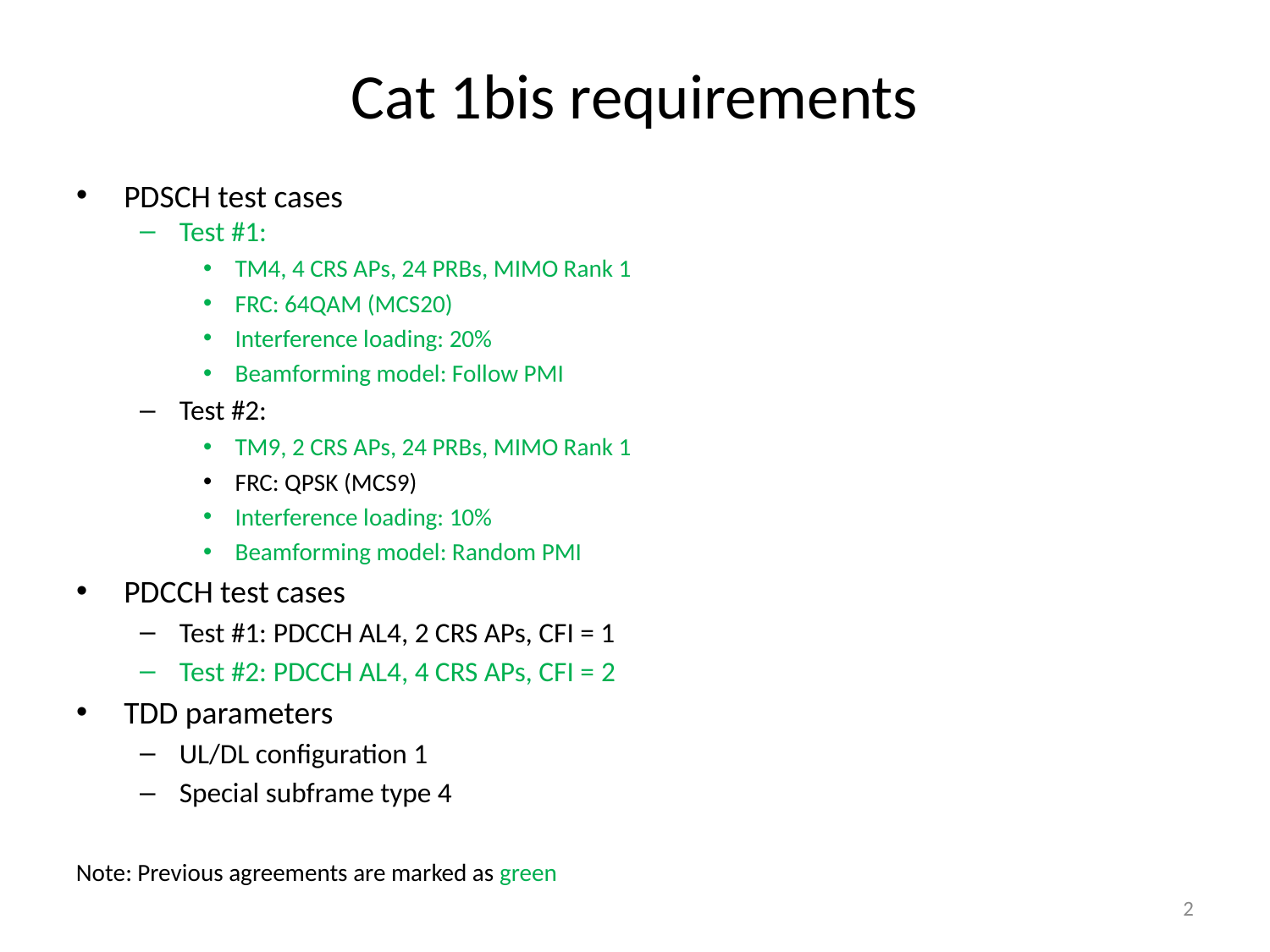

# Cat 1bis requirements
PDSCH test cases
Test #1:
TM4, 4 CRS APs, 24 PRBs, MIMO Rank 1
FRC: 64QAM (MCS20)
Interference loading: 20%
Beamforming model: Follow PMI
Test #2:
TM9, 2 CRS APs, 24 PRBs, MIMO Rank 1
FRC: QPSK (MCS9)
Interference loading: 10%
Beamforming model: Random PMI
PDCCH test cases
Test #1: PDCCH AL4, 2 CRS APs, CFI = 1
Test #2: PDCCH AL4, 4 CRS APs, CFI = 2
TDD parameters
UL/DL configuration 1
Special subframe type 4
Note: Previous agreements are marked as green
2